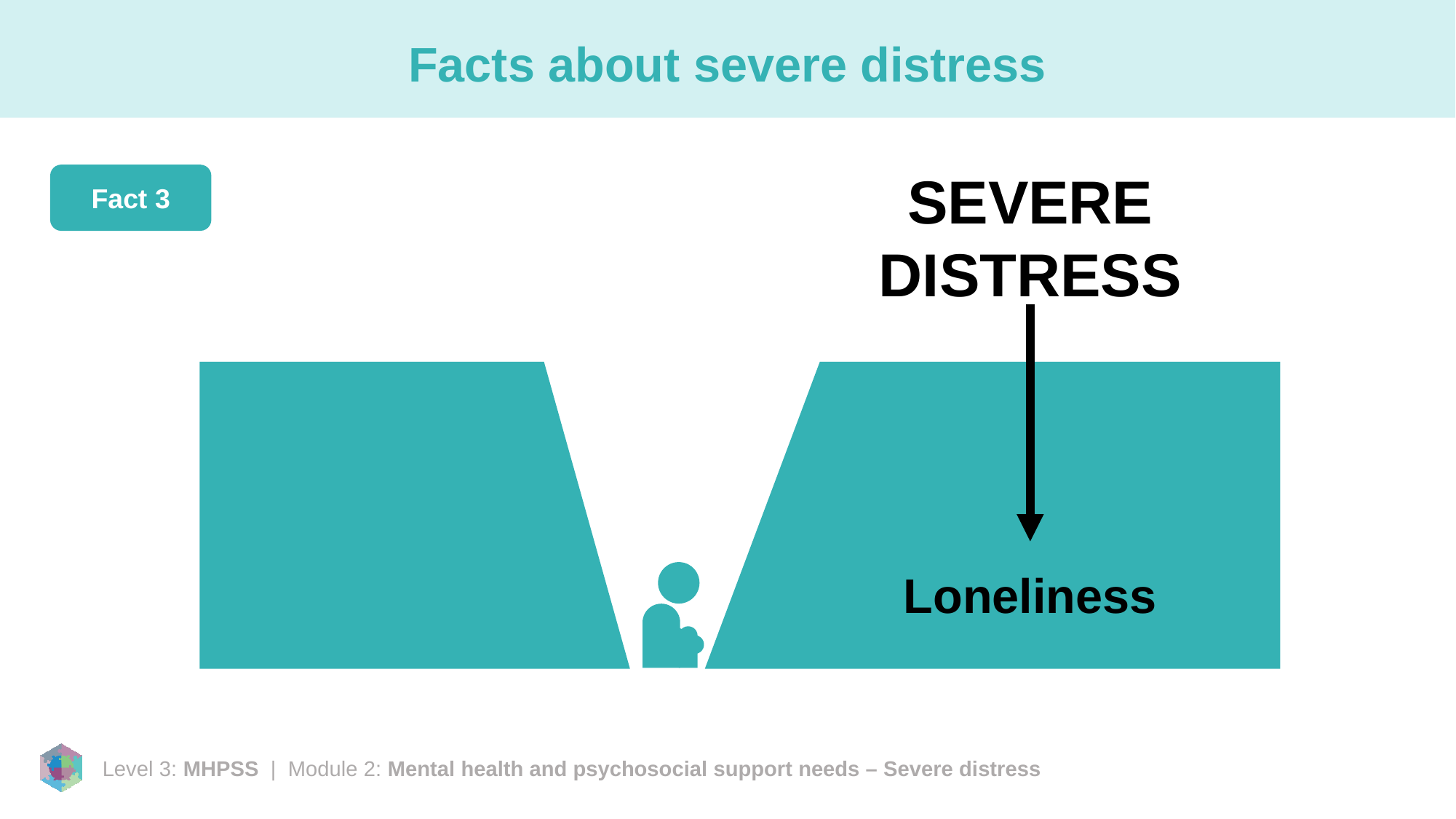

# Facts about severe distress
Fact 3
SEVERE DISTRESS

Loneliness